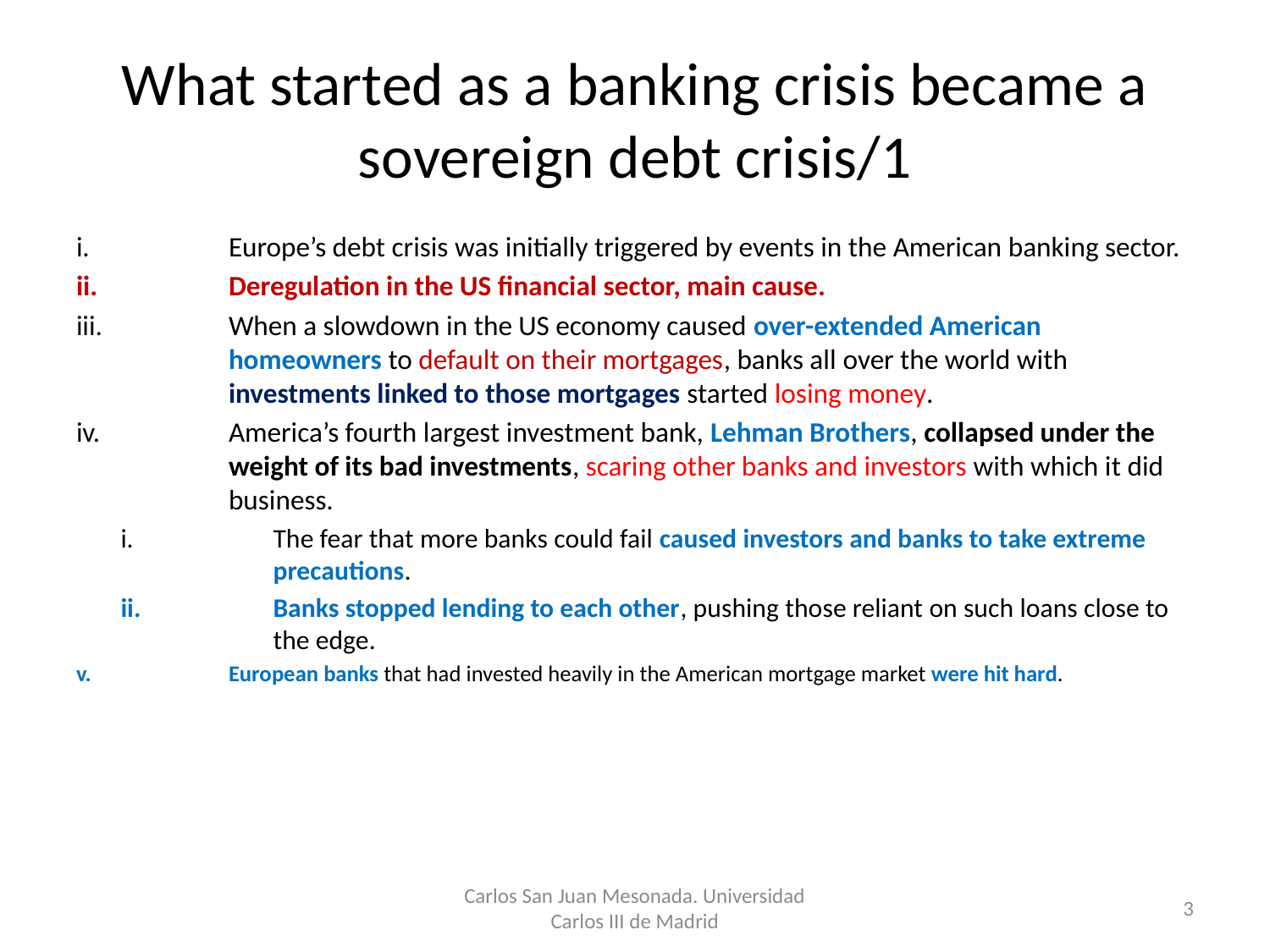

# What started as a banking crisis became a sovereign debt crisis/1
Europe’s debt crisis was initially triggered by events in the American banking sector.
Deregulation in the US financial sector, main cause.
When a slowdown in the US economy caused over-extended American homeowners to default on their mortgages, banks all over the world with investments linked to those mortgages started losing money.
America’s fourth largest investment bank, Lehman Brothers, collapsed under the weight of its bad investments, scaring other banks and investors with which it did business.
The fear that more banks could fail caused investors and banks to take extreme precautions.
Banks stopped lending to each other, pushing those reliant on such loans close to the edge.
European banks that had invested heavily in the American mortgage market were hit hard.

Carlos San Juan Mesonada. Universidad Carlos III de Madrid
3